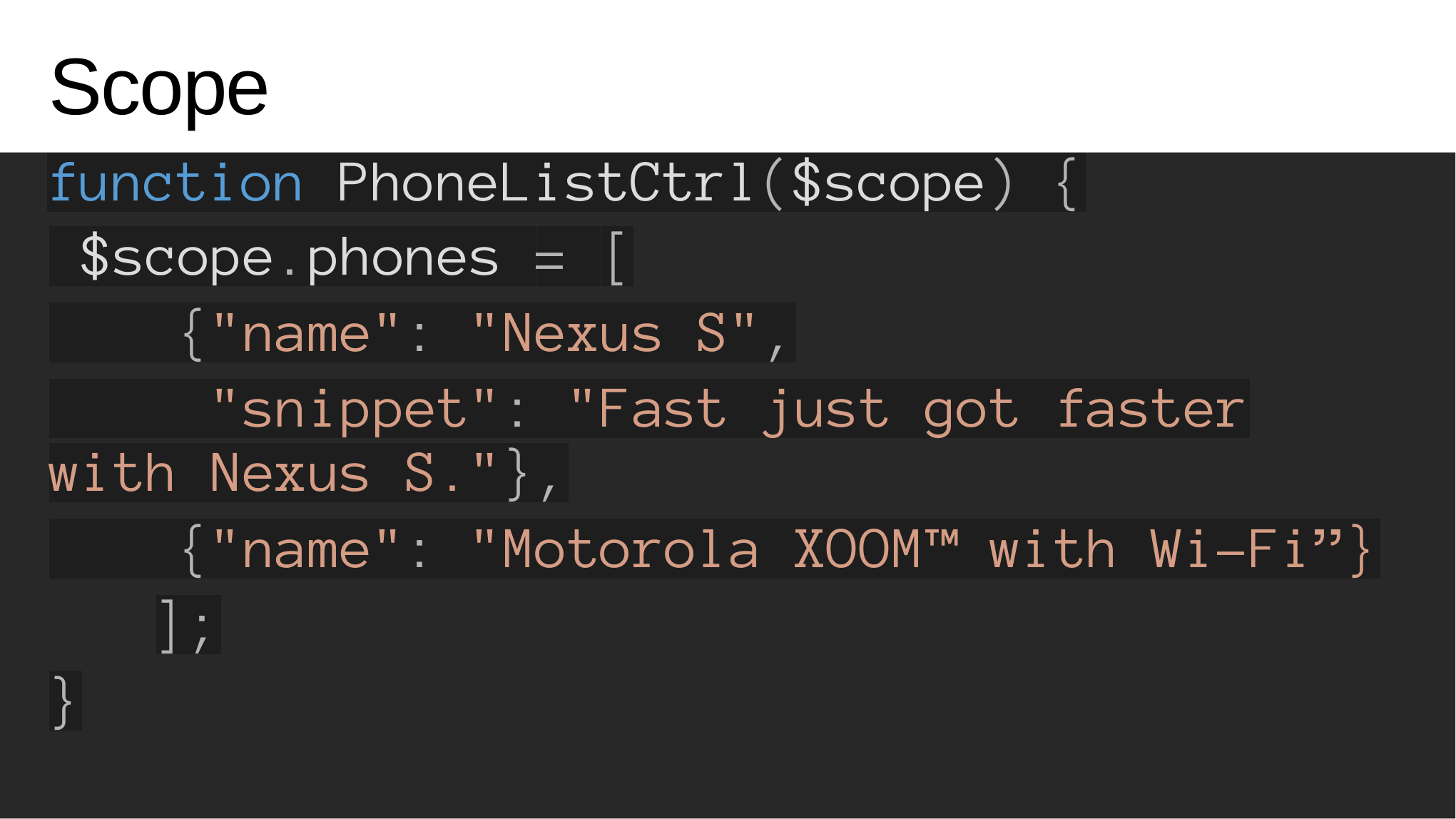

# Scope
function PhoneListCtrl($scope) {

 $scope.phones = [
    {"name": "Nexus S",
     "snippet": "Fast just got faster with Nexus S."},
    {"name": "Motorola XOOM™ with Wi-Fi”}
	];
}